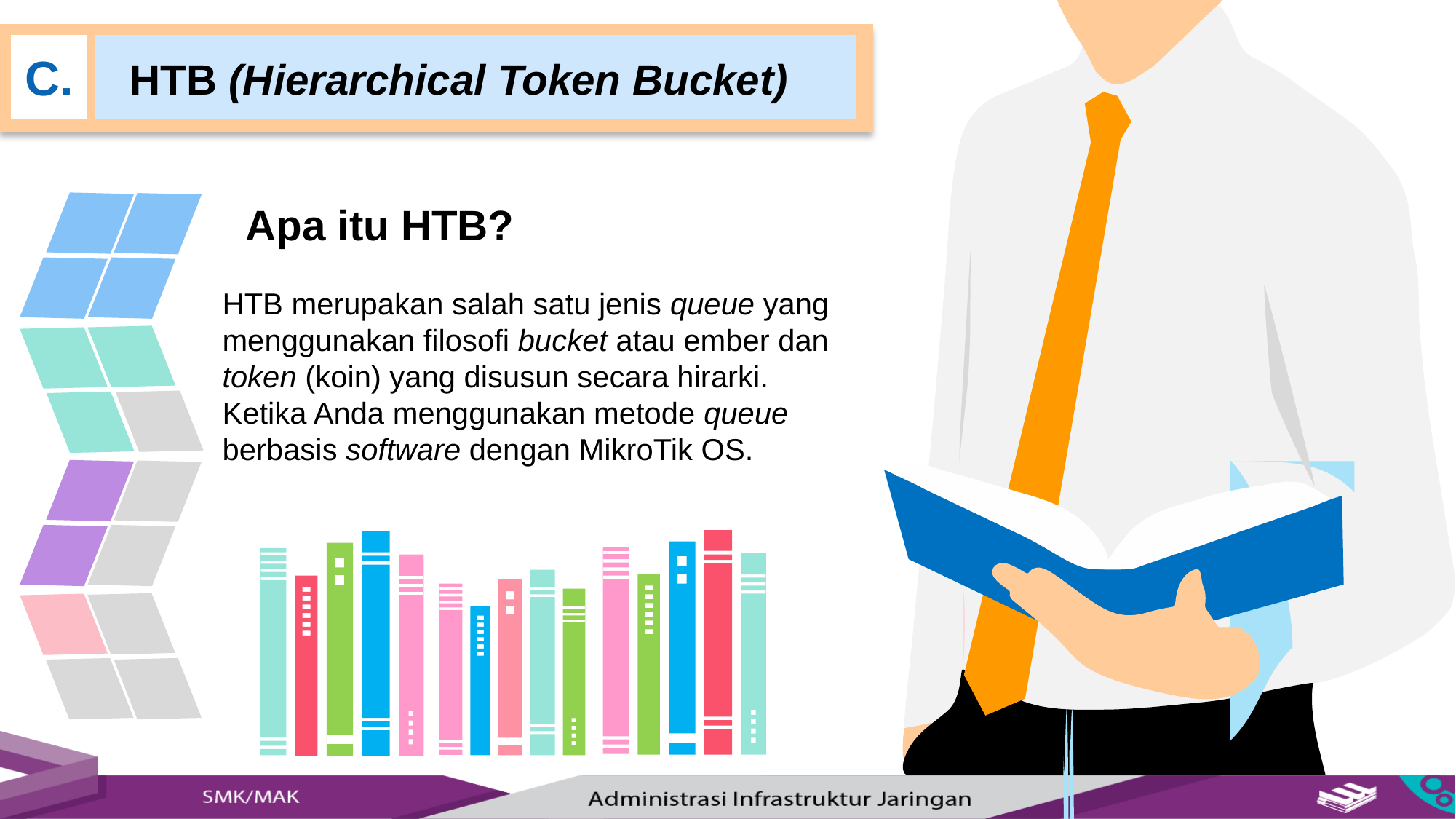

C.
HTB (Hierarchical Token Bucket)

Apa itu HTB?
HTB merupakan salah satu jenis queue yang menggunakan filosofi bucket atau ember dan token (koin) yang disusun secara hirarki. Ketika Anda menggunakan metode queue berbasis software dengan MikroTik OS.